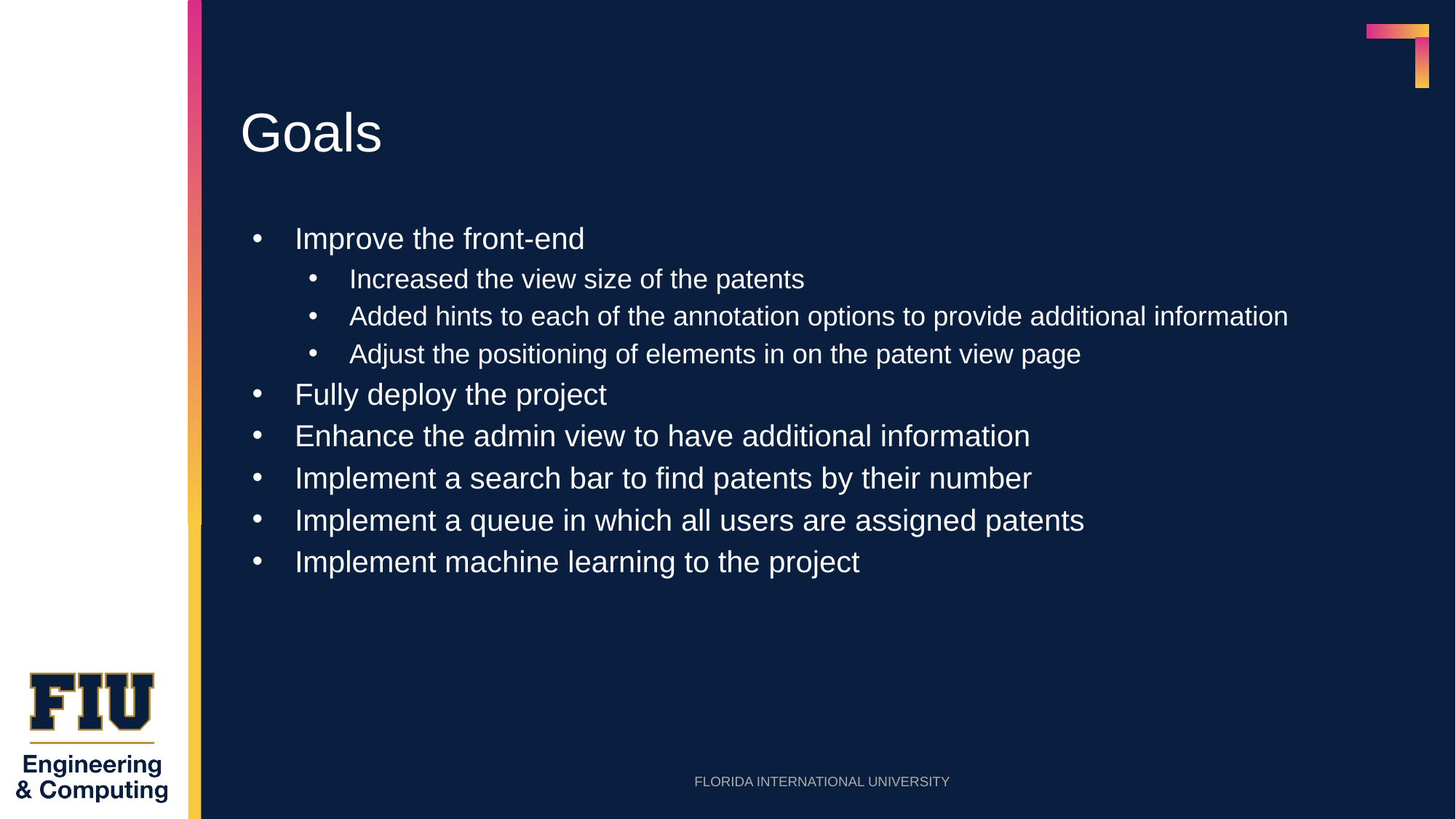

# Goals
Improve the front-end
Increased the view size of the patents
Added hints to each of the annotation options to provide additional information
Adjust the positioning of elements in on the patent view page
Fully deploy the project
Enhance the admin view to have additional information
Implement a search bar to find patents by their number
Implement a queue in which all users are assigned patents
Implement machine learning to the project